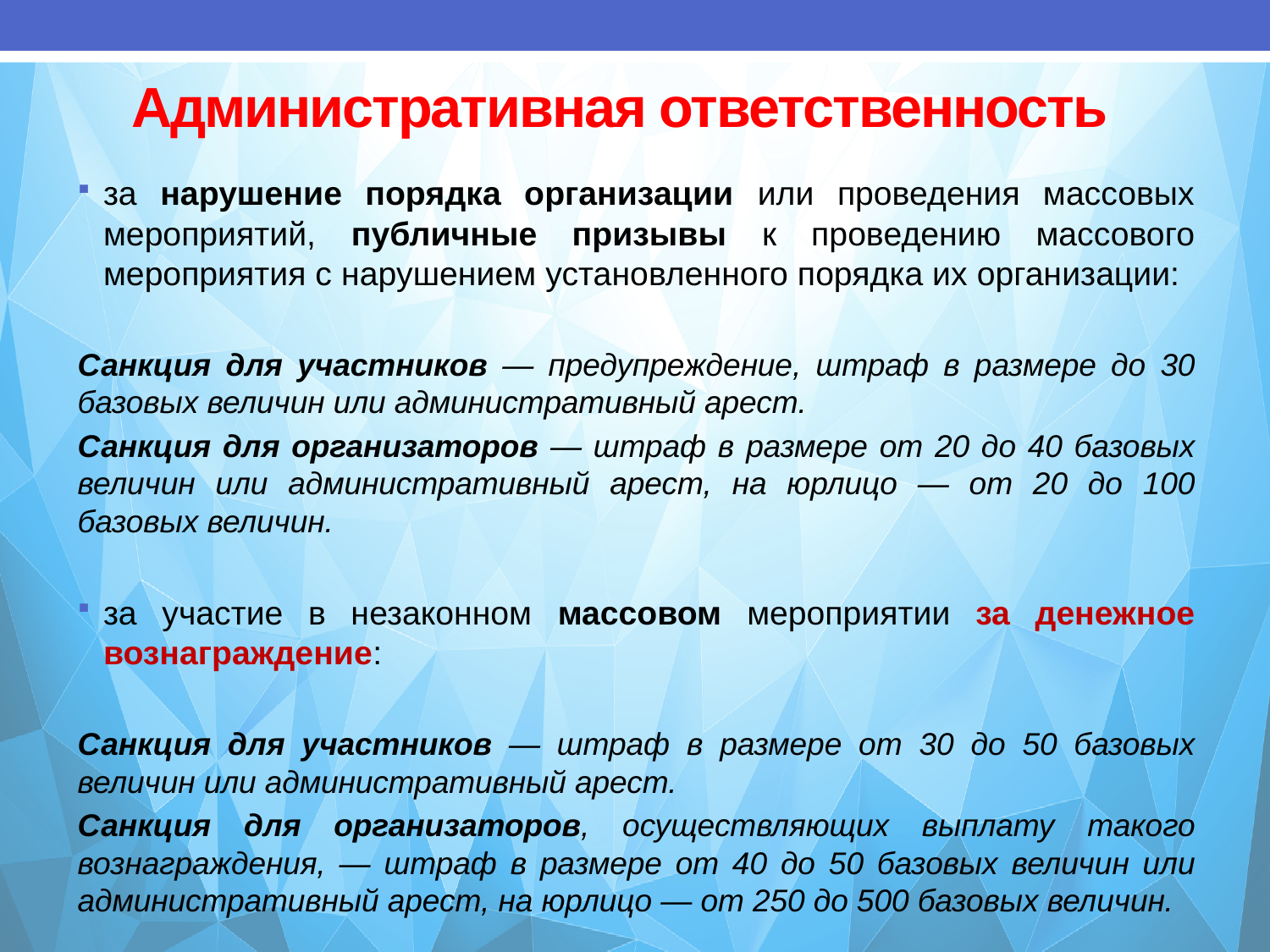

# Административная ответственность
за нарушение порядка организации или проведения массовых мероприятий, публичные призывы к проведению массового мероприятия с нарушением установленного порядка их организации:

Санкция для участников — предупреждение, штраф в размере до 30 базовых величин или административный арест.
Санкция для организаторов — штраф в размере от 20 до 40 базовых величин или административный арест, на юрлицо — от 20 до 100 базовых величин.

за участие в незаконном массовом мероприятии за денежное вознаграждение:

Санкция для участников — штраф в размере от 30 до 50 базовых величин или административный арест.
Санкция для организаторов, осуществляющих выплату такого вознаграждения, — штраф в размере от 40 до 50 базовых величин или административный арест, на юрлицо — от 250 до 500 базовых величин.